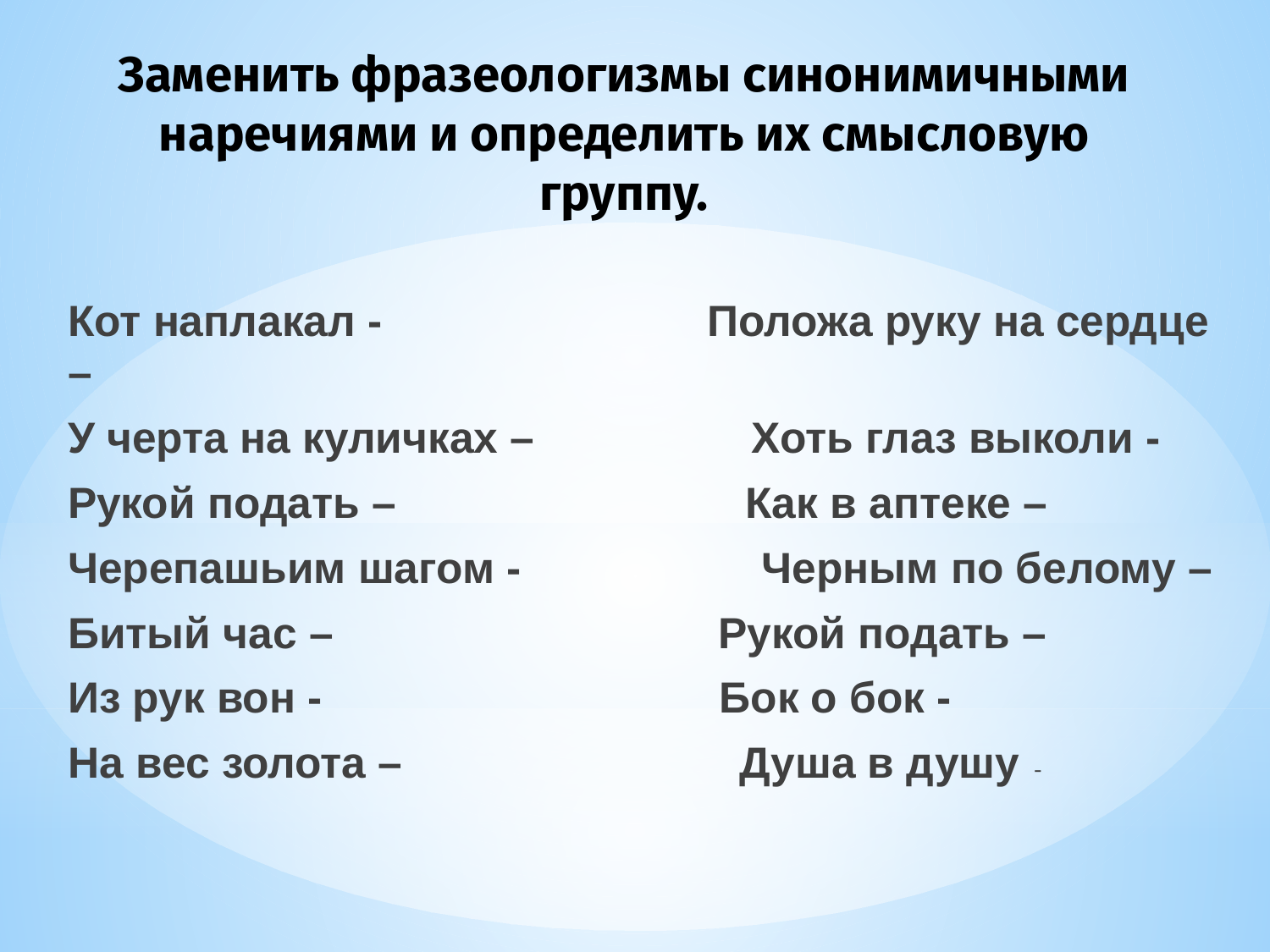

# Заменить фразеологизмы синонимичными наречиями и определить их смысловую группу.
Кот наплакал -                           Положа руку на сердце –
У черта на куличках –                  Хоть глаз выколи -
Рукой подать –                             Как в аптеке –
Черепашьим шагом -                    Черным по белому –
Битый час –                                Рукой подать –
Из рук вон -                                 Бок о бок -
На вес золота –                            Душа в душу -